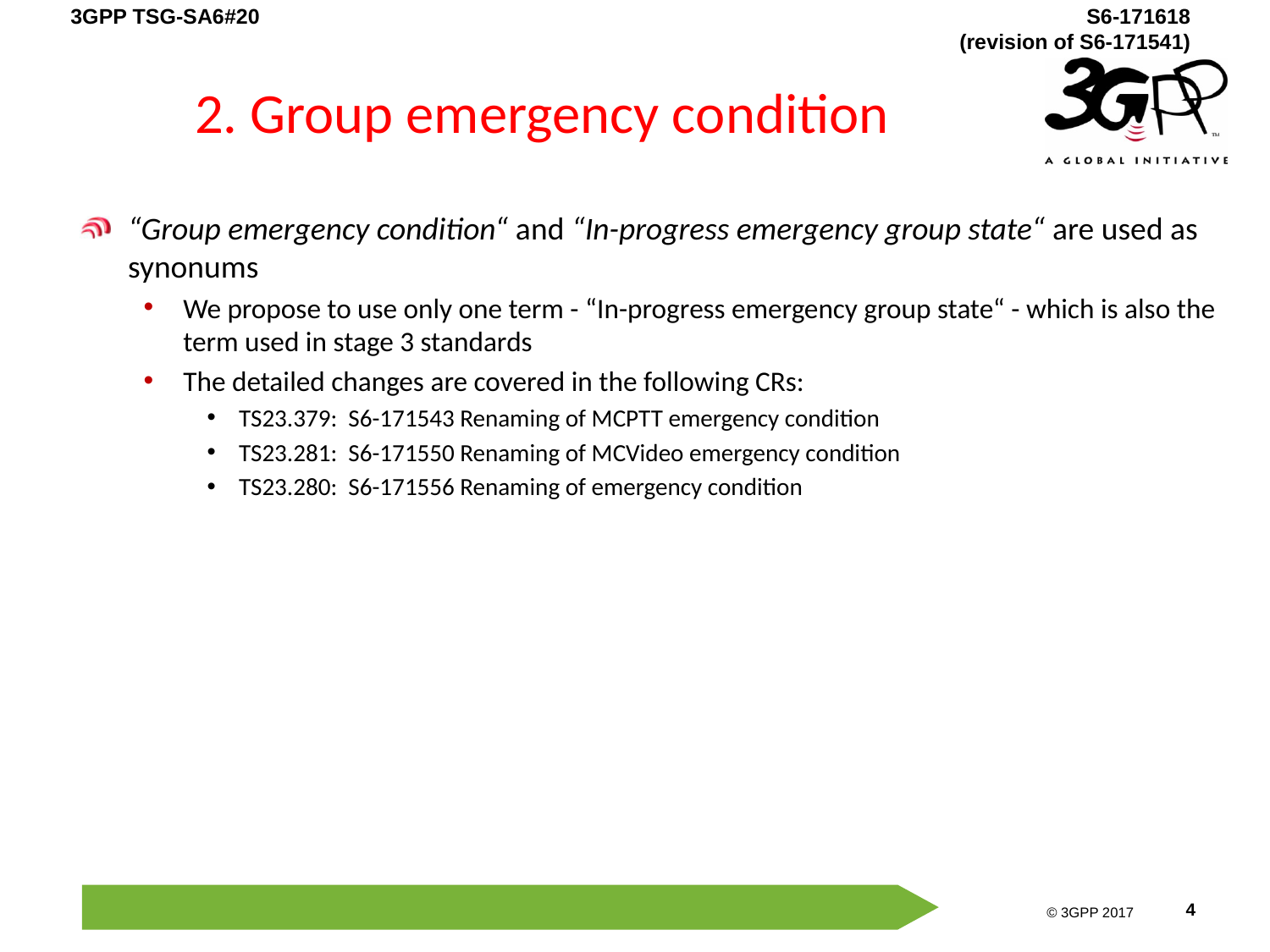

# 2. Group emergency condition
“Group emergency condition“ and “In-progress emergency group state“ are used as synonums
We propose to use only one term - “In-progress emergency group state“ - which is also the term used in stage 3 standards
The detailed changes are covered in the following CRs:
TS23.379:  S6-171543 Renaming of MCPTT emergency condition
TS23.281:  S6-171550 Renaming of MCVideo emergency condition
TS23.280:  S6-171556 Renaming of emergency condition